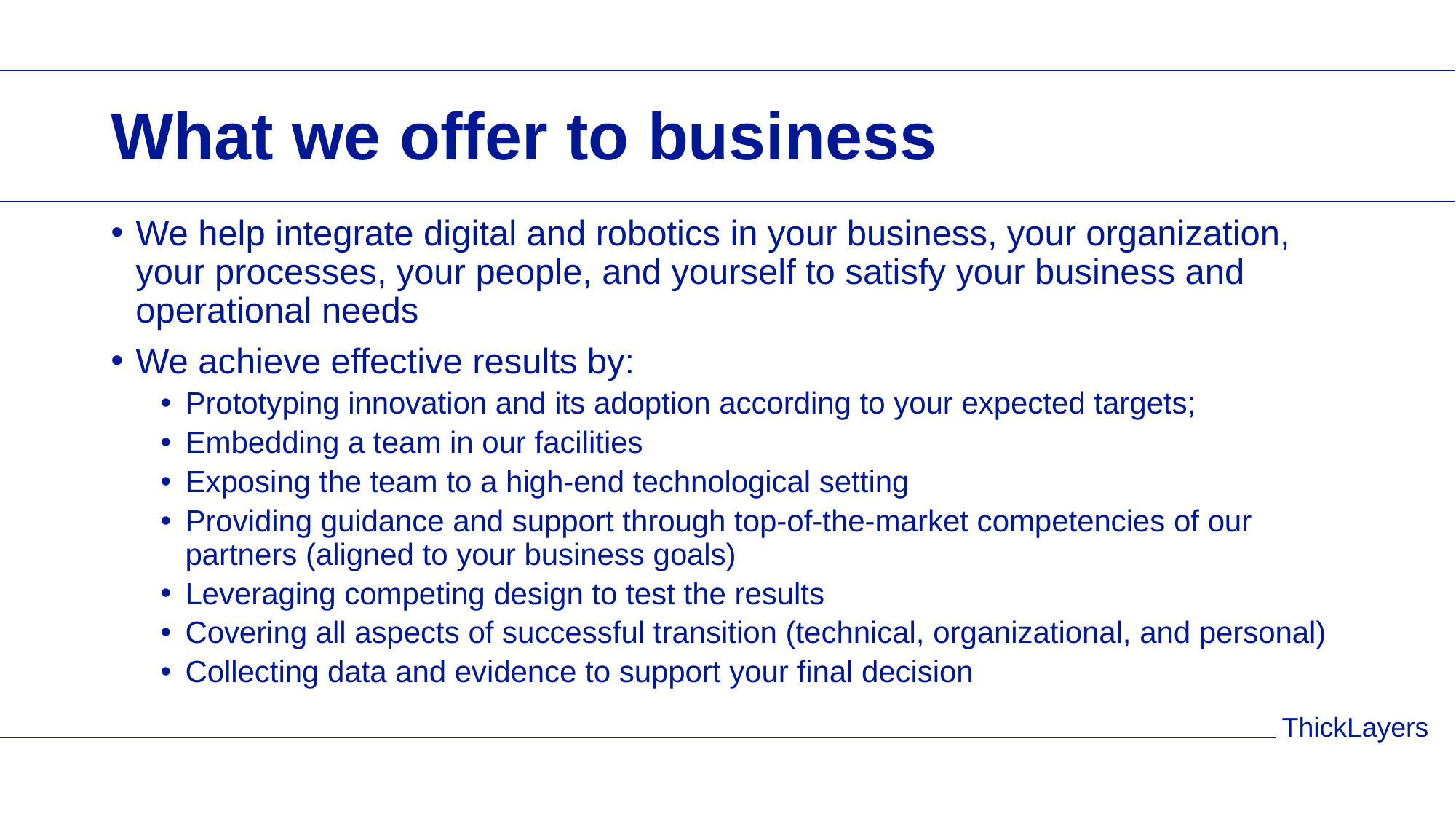

# What we offer to business
We help integrate digital and robotics in your business, your organization, your processes, your people, and yourself to satisfy your business and operational needs
We achieve effective results by:
Prototyping innovation and its adoption according to your expected targets;
Embedding a team in our facilities
Exposing the team to a high-end technological setting
Providing guidance and support through top-of-the-market competencies of our partners (aligned to your business goals)
Leveraging competing design to test the results
Covering all aspects of successful transition (technical, organizational, and personal)
Collecting data and evidence to support your final decision